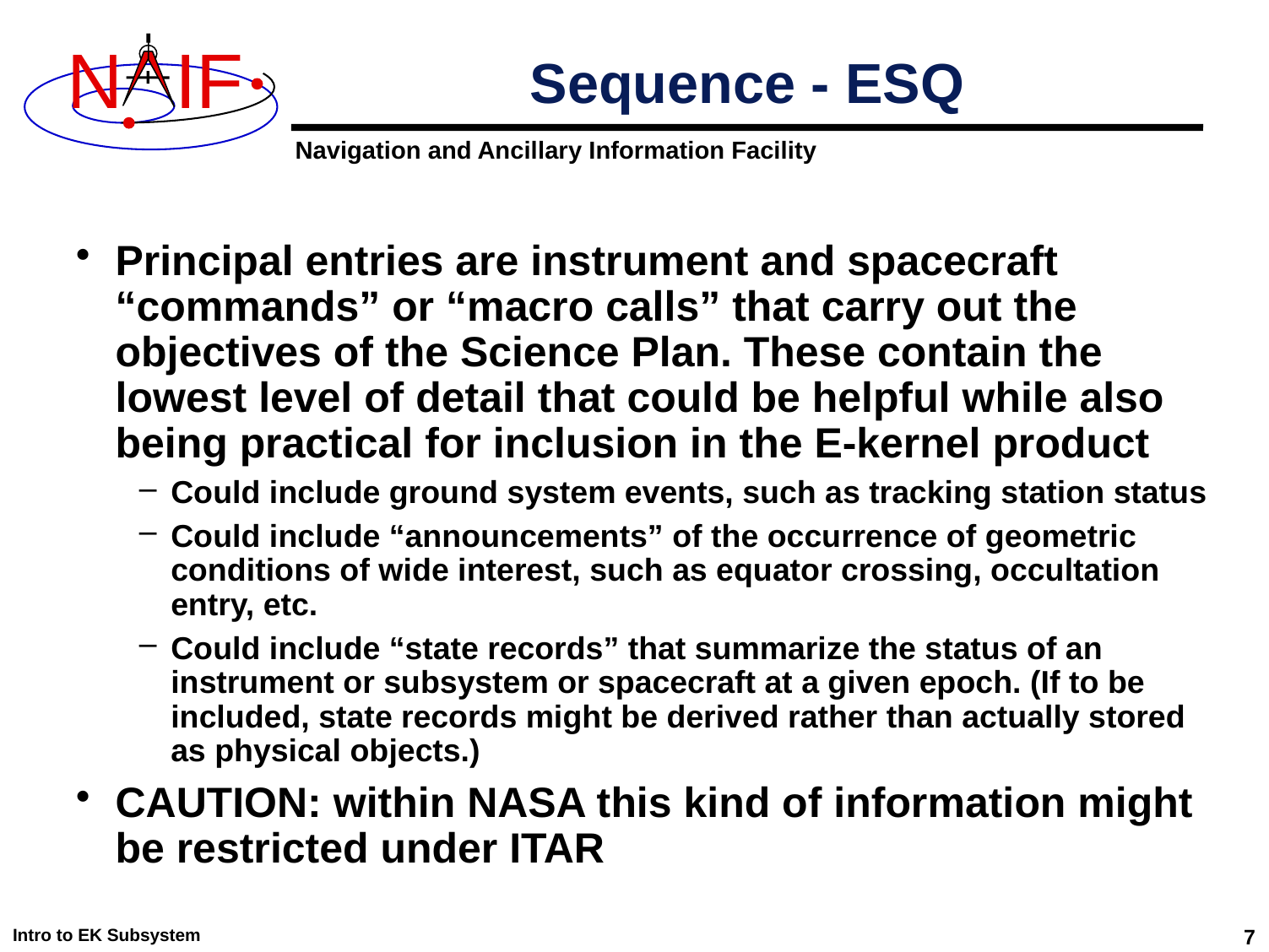

# Sequence - ESQ
Principal entries are instrument and spacecraft “commands” or “macro calls” that carry out the objectives of the Science Plan. These contain the lowest level of detail that could be helpful while also being practical for inclusion in the E-kernel product
Could include ground system events, such as tracking station status
Could include “announcements” of the occurrence of geometric conditions of wide interest, such as equator crossing, occultation entry, etc.
Could include “state records” that summarize the status of an instrument or subsystem or spacecraft at a given epoch. (If to be included, state records might be derived rather than actually stored as physical objects.)
CAUTION: within NASA this kind of information might be restricted under ITAR
Intro to EK Subsystem
7